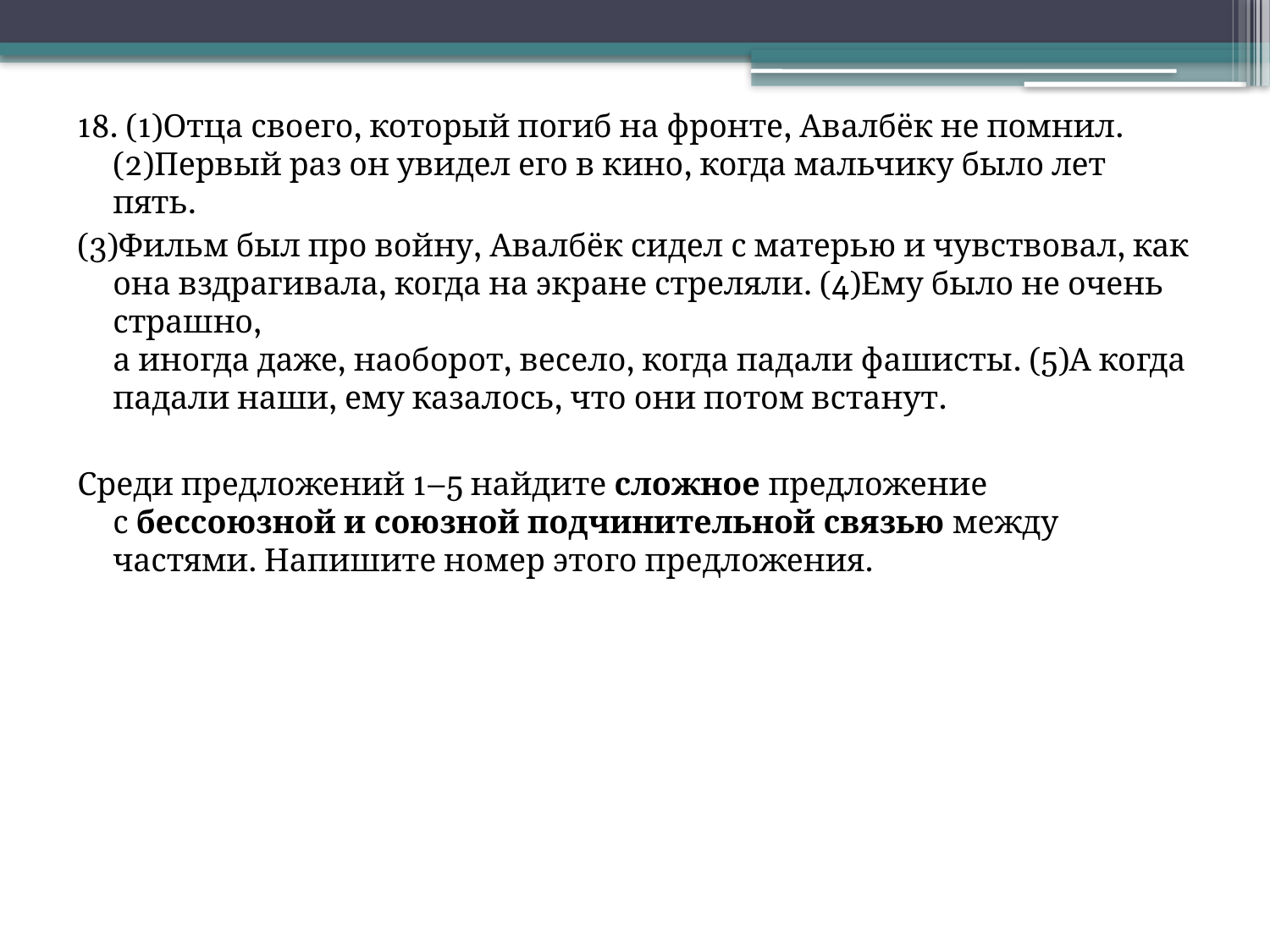

18. (1)Отца своего, который погиб на фронте, Авалбёк не помнил. (2)Первый раз он увидел его в кино, когда мальчику было лет пять.
(3)Фильм был про войну, Авалбёк сидел с матерью и чувствовал, как она вздрагивала, когда на экране стреляли. (4)Ему было не очень страшно, 
а иногда даже, наоборот, весело, когда падали фашисты. (5)А когда падали наши, ему казалось, что они потом встанут.

Среди предложений 1–5 найдите сложное предложение с бессоюзной и союзной подчинительной связью между частями. Напишите номер этого предложения.